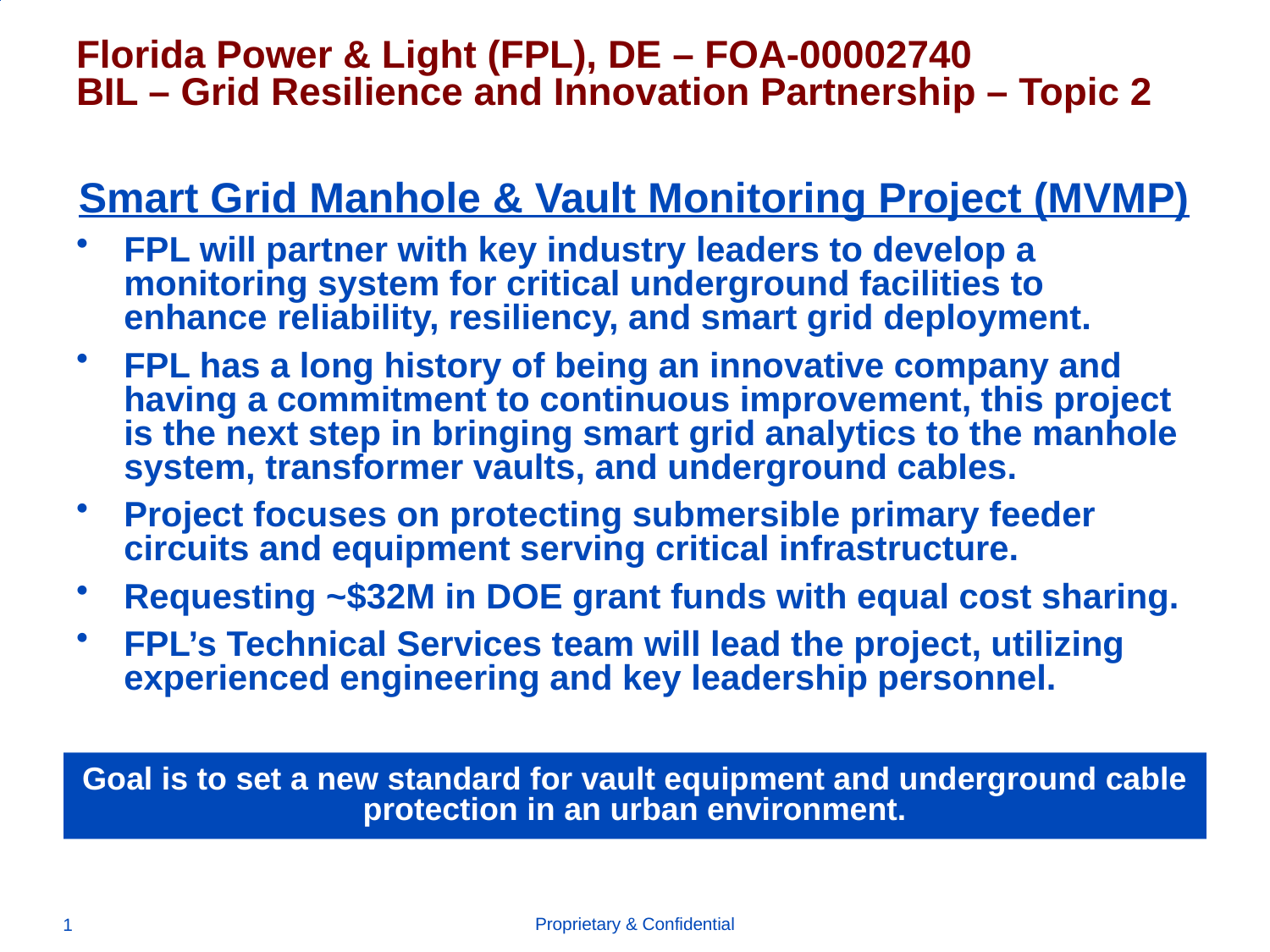

Florida Power & Light (FPL), DE – FOA-00002740
BIL – Grid Resilience and Innovation Partnership – Topic 2
# Smart Grid Manhole & Vault Monitoring Project (MVMP)
FPL will partner with key industry leaders to develop a monitoring system for critical underground facilities to enhance reliability, resiliency, and smart grid deployment.
FPL has a long history of being an innovative company and having a commitment to continuous improvement, this project is the next step in bringing smart grid analytics to the manhole system, transformer vaults, and underground cables.
Project focuses on protecting submersible primary feeder circuits and equipment serving critical infrastructure.
Requesting ~$32M in DOE grant funds with equal cost sharing.
FPL’s Technical Services team will lead the project, utilizing experienced engineering and key leadership personnel.
Goal is to set a new standard for vault equipment and underground cable protection in an urban environment.